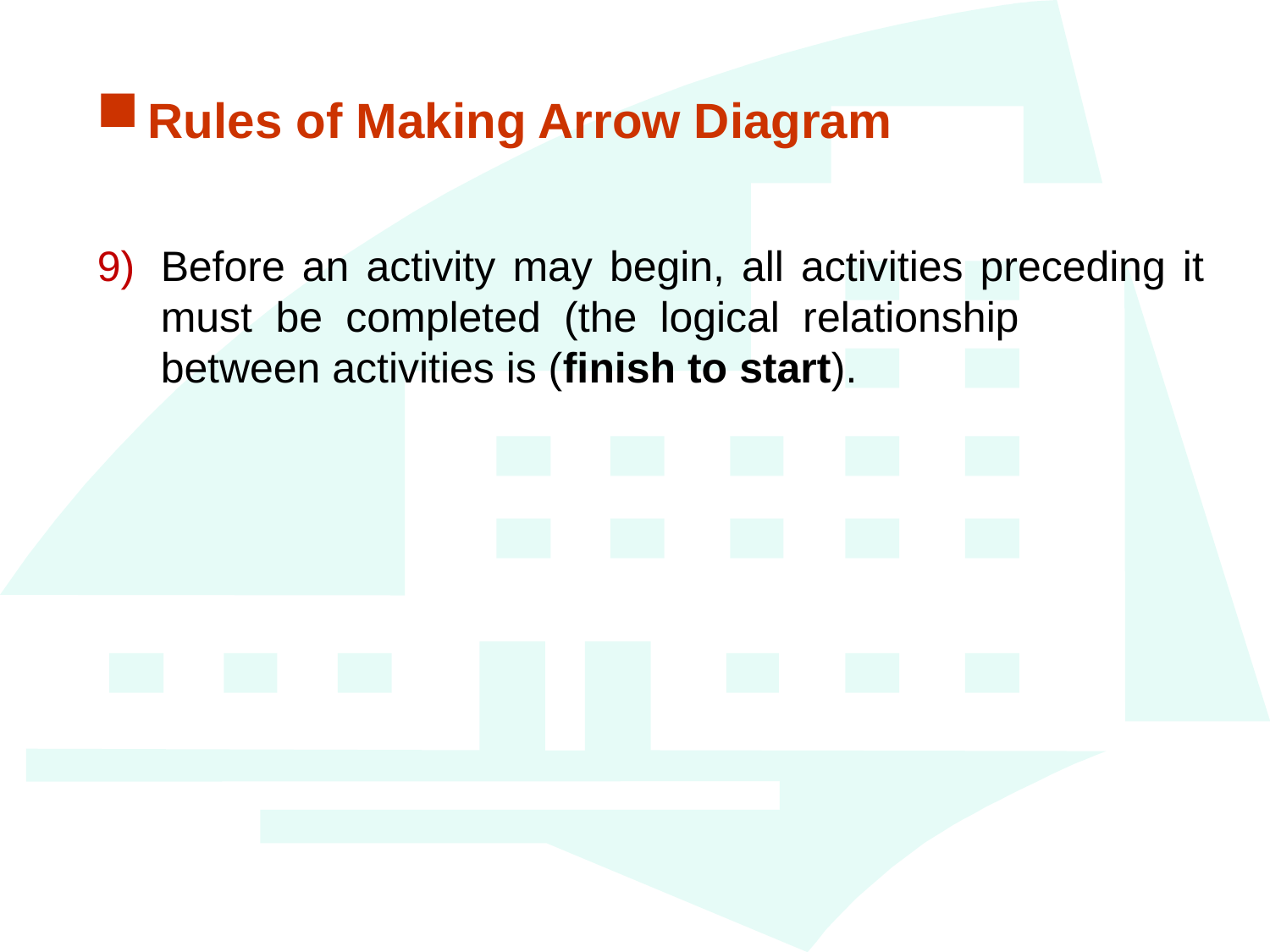

Rules of Making Arrow Diagram
Before an activity may begin, all activities preceding it must be completed (the logical relationship         between activities is (finish to start).